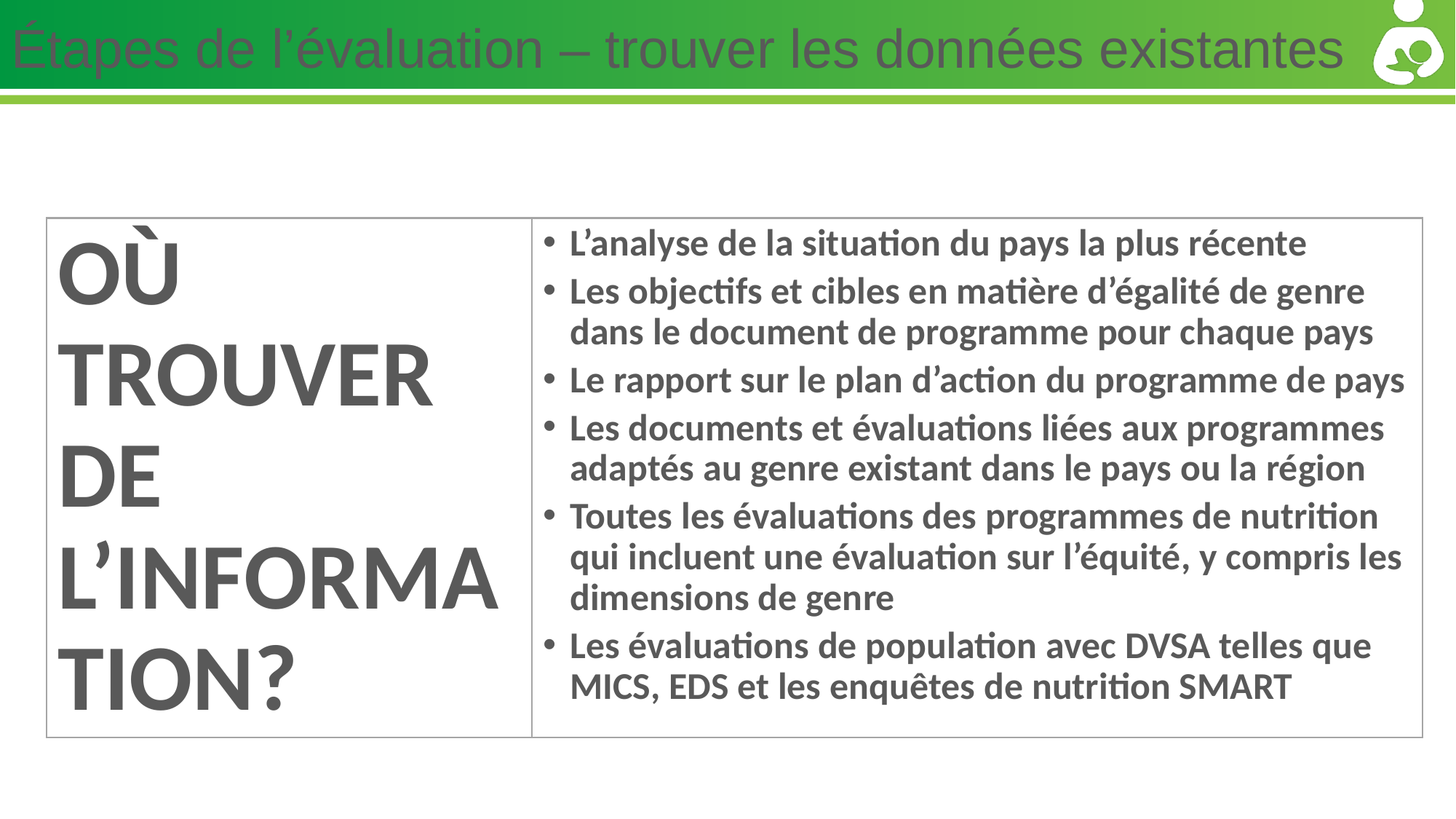

# Étapes de l’évaluation – trouver les données existantes
OÙ TROUVER DE L’INFORMATION?
L’analyse de la situation du pays la plus récente
Les objectifs et cibles en matière d’égalité de genre dans le document de programme pour chaque pays
Le rapport sur le plan d’action du programme de pays
Les documents et évaluations liées aux programmes adaptés au genre existant dans le pays ou la région
Toutes les évaluations des programmes de nutrition qui incluent une évaluation sur l’équité, y compris les dimensions de genre
Les évaluations de population avec DVSA telles que MICS, EDS et les enquêtes de nutrition SMART